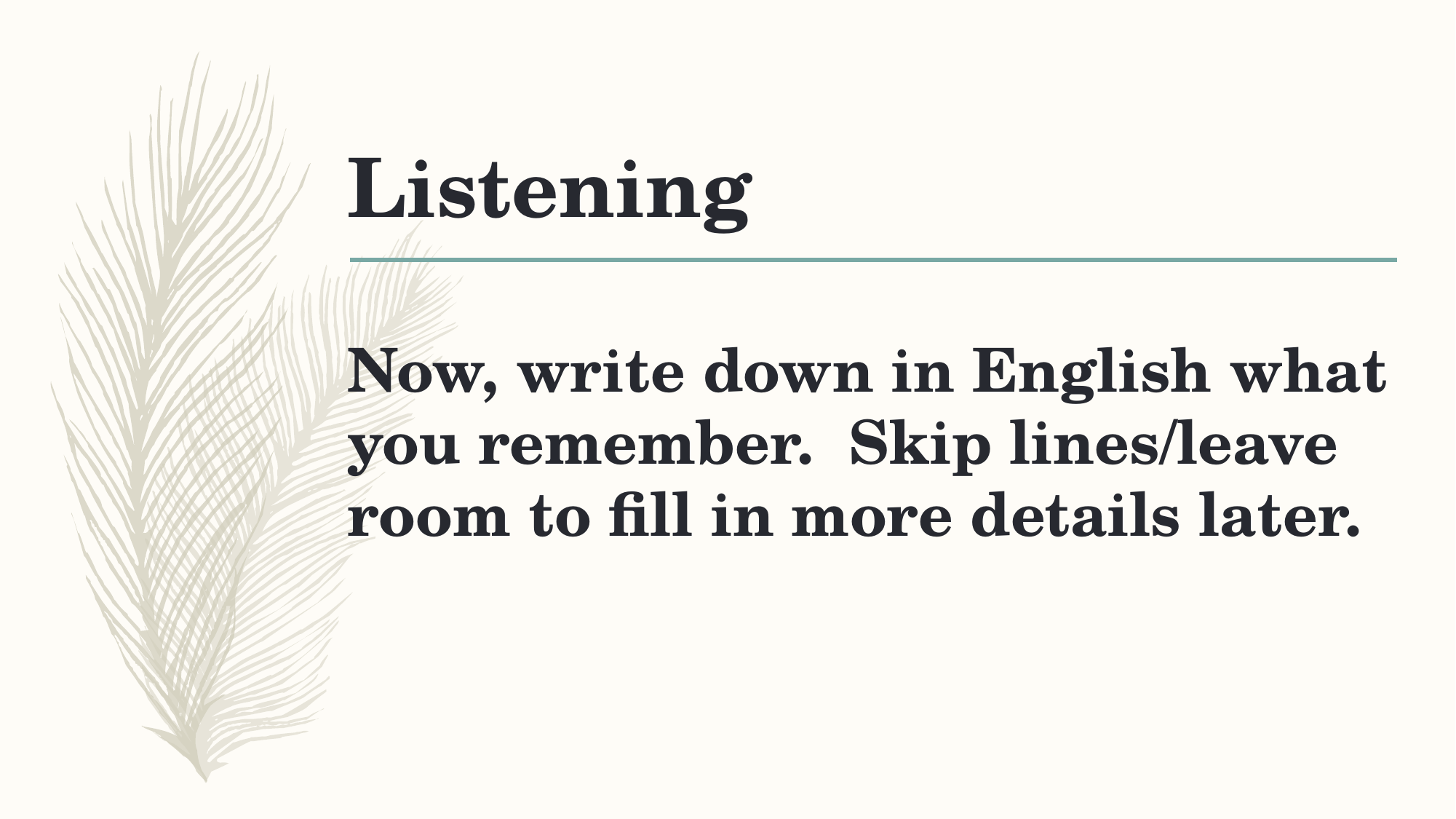

Listening

Now, write down in English what you remember.  Skip lines/leave room to fill in more details later.